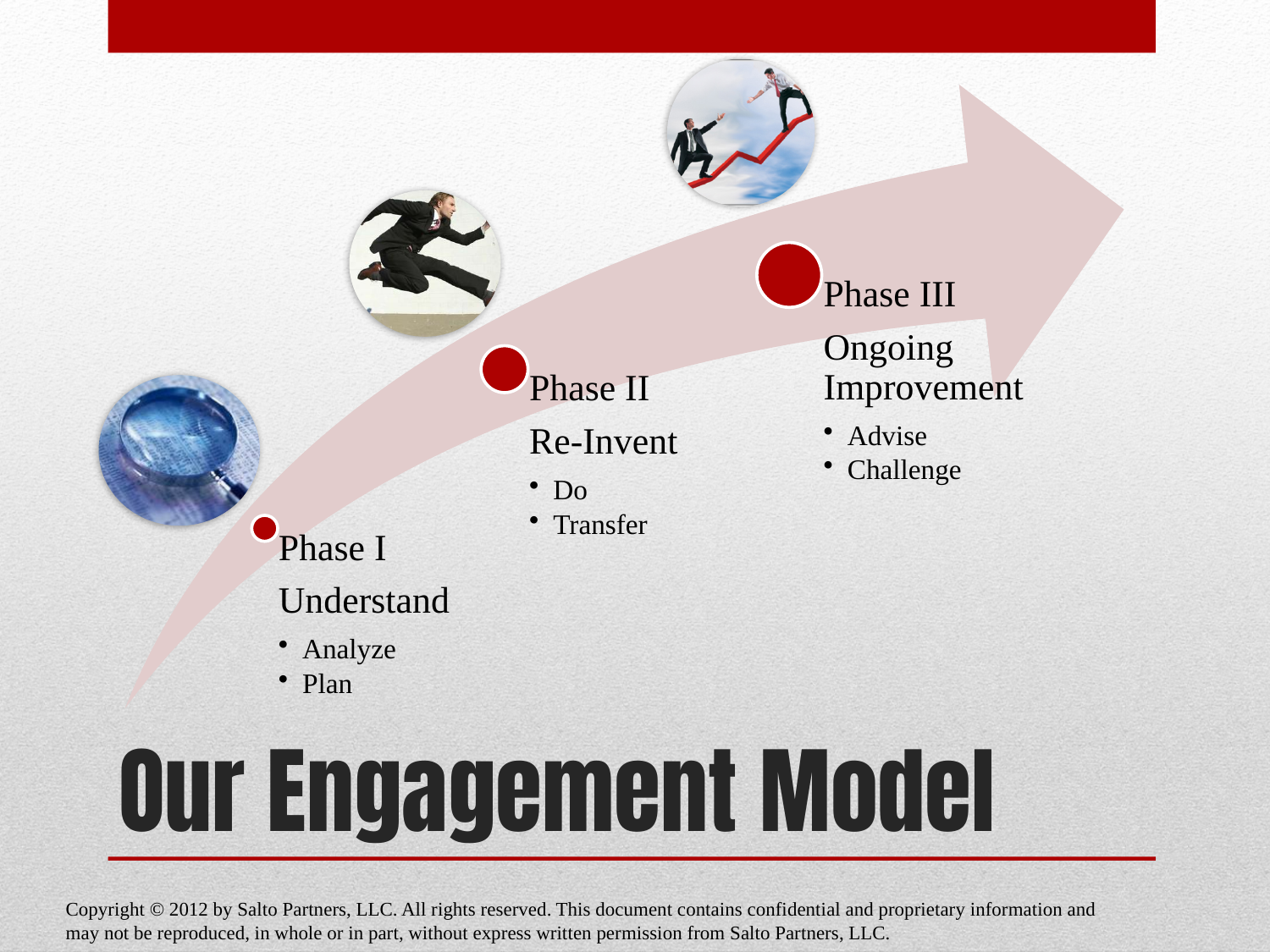

Phase I
Understand
Analyze
Plan
Phase II
Re-Invent
Do
Transfer
Phase III
Ongoing Improvement
Advise
Challenge

# Our Engagement Model